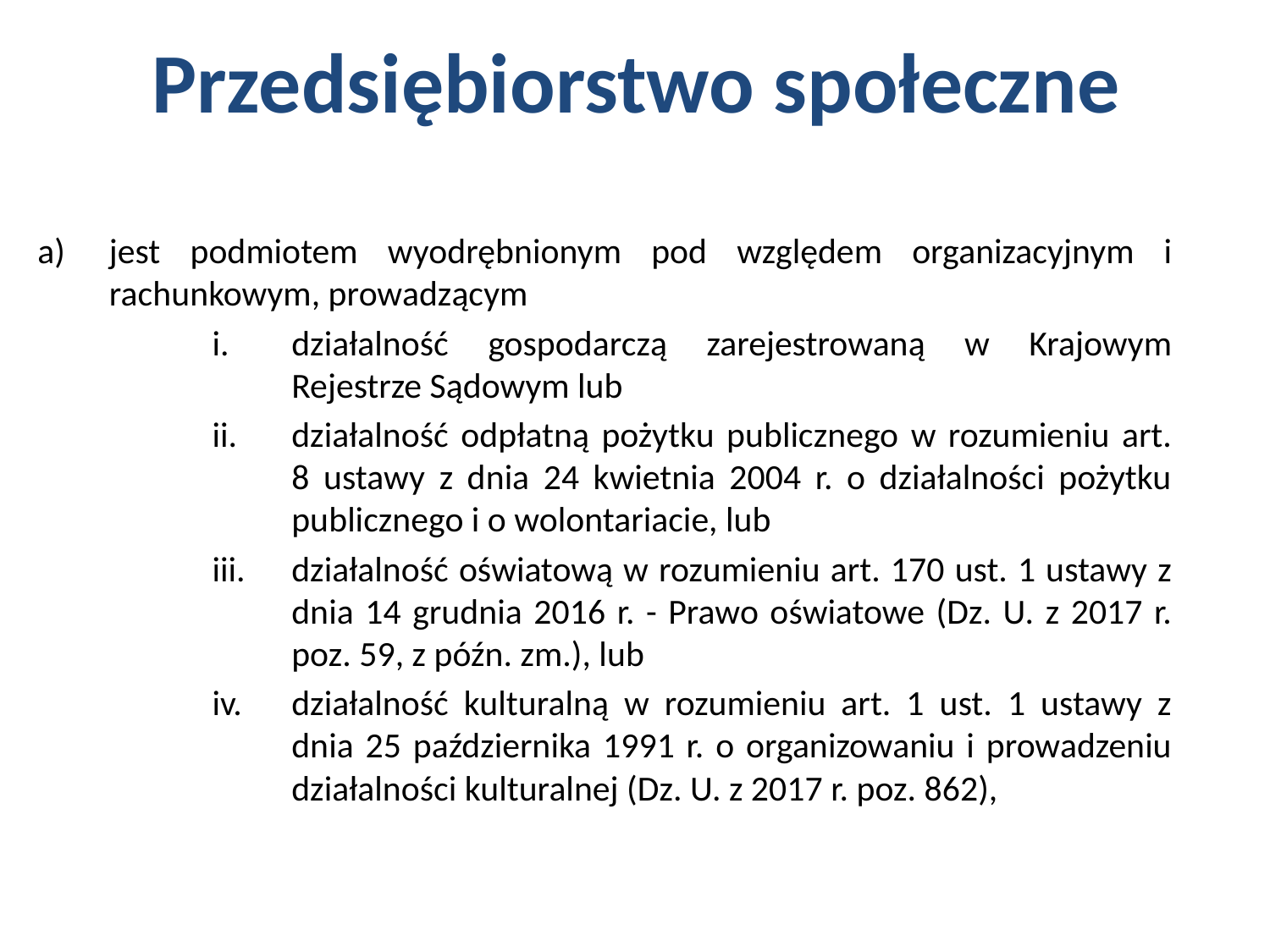

# Przedsiębiorstwo społeczne
jest podmiotem wyodrębnionym pod względem organizacyjnym i rachunkowym, prowadzącym
działalność gospodarczą zarejestrowaną w Krajowym Rejestrze Sądowym lub
działalność odpłatną pożytku publicznego w rozumieniu art. 8 ustawy z dnia 24 kwietnia 2004 r. o działalności pożytku publicznego i o wolontariacie, lub
działalność oświatową w rozumieniu art. 170 ust. 1 ustawy z dnia 14 grudnia 2016 r. - Prawo oświatowe (Dz. U. z 2017 r. poz. 59, z późn. zm.), lub
działalność kulturalną w rozumieniu art. 1 ust. 1 ustawy z dnia 25 października 1991 r. o organizowaniu i prowadzeniu działalności kulturalnej (Dz. U. z 2017 r. poz. 862),